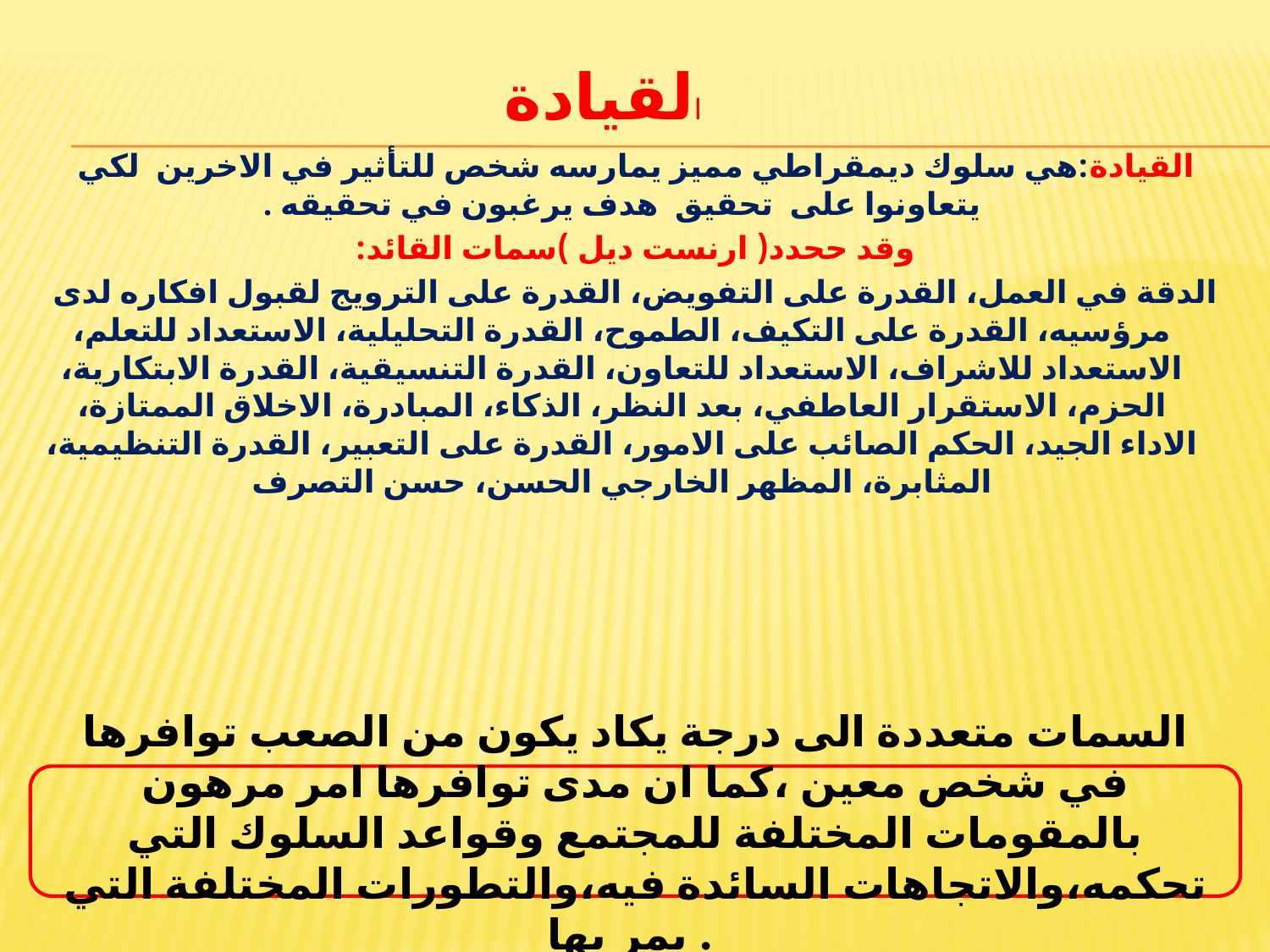

# القيادة

القيادة:هي سلوك ديمقراطي مميز يمارسه شخص للتأثير في الاخرين  لكي يتعاونوا على  تحقيق  هدف يرغبون في تحقيقه .
وقد ححدد( ارنست ديل )سمات القائد:
الدقة في العمل، القدرة على التفويض، القدرة على الترويج لقبول افكاره لدى مرؤسيه، القدرة على التكيف، الطموح، القدرة التحليلية، الاستعداد للتعلم، الاستعداد للاشراف، الاستعداد للتعاون، القدرة التنسيقية، القدرة الابتكارية، الحزم، الاستقرار العاطفي، بعد النظر، الذكاء، المبادرة، الاخلاق الممتازة، الاداء الجيد، الحكم الصائب على الامور، القدرة على التعبير، القدرة التنظيمية، المثابرة، المظهر الخارجي الحسن، حسن التصرف
السمات متعددة الى درجة يكاد يكون من الصعب توافرها في شخص معين ،كما ان مدى توافرها امر مرهون بالمقومات المختلفة للمجتمع وقواعد السلوك التي تحكمه،والاتجاهات السائدة فيه،والتطورات المختلفة التي يمر بها .